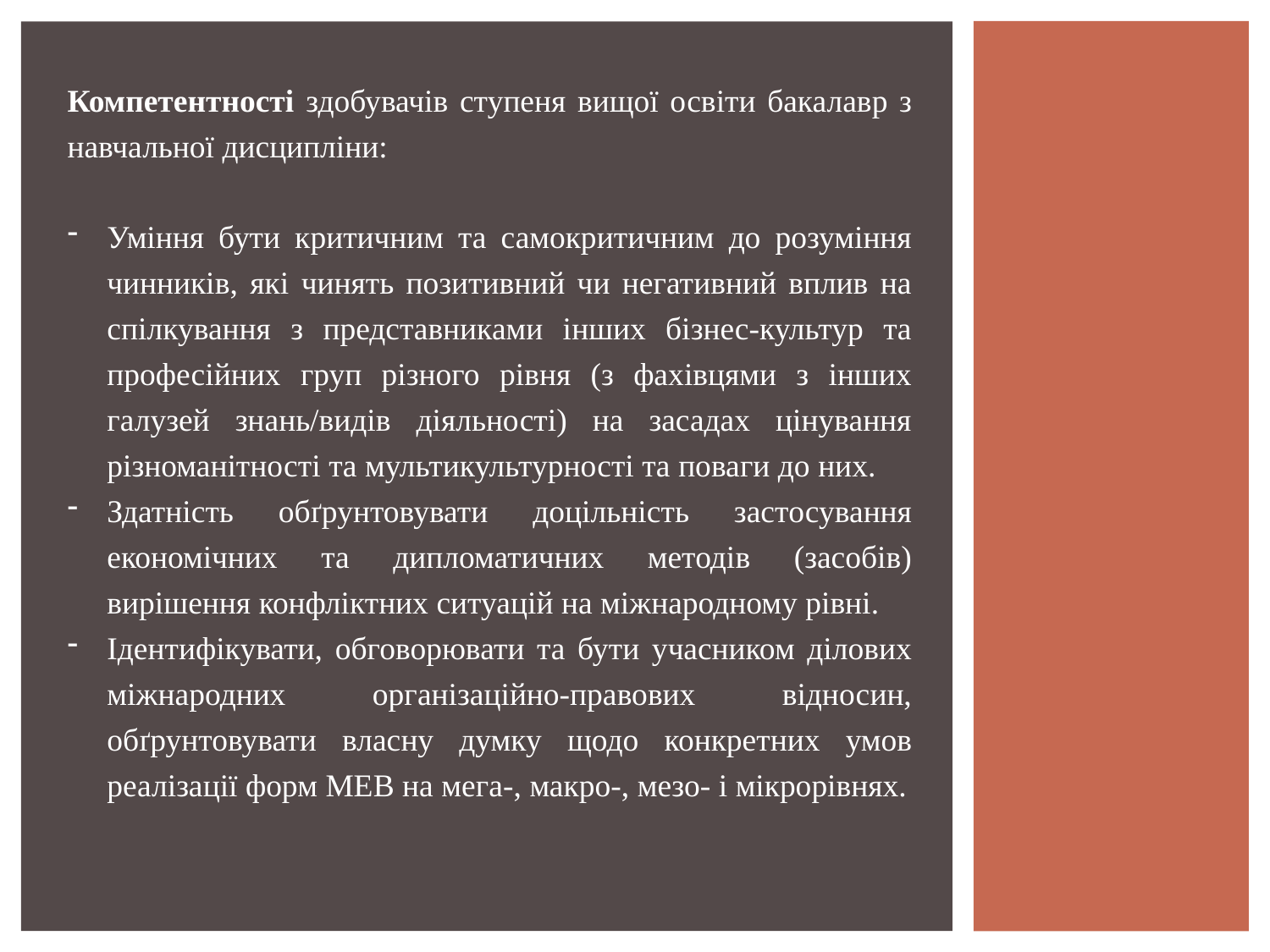

Компетентності здобувачів ступеня вищої освіти бакалавр з навчальної дисципліни:

Уміння бути критичним та самокритичним до розуміння чинників, які чинять позитивний чи негативний вплив на спілкування з представниками інших бізнес-культур та професійних груп різного рівня (з фахівцями з інших галузей знань/видів діяльності) на засадах цінування різноманітності та мультикультурності та поваги до них.
Здатність обґрунтовувати доцільність застосування економічних та дипломатичних методів (засобів) вирішення конфліктних ситуацій на міжнародному рівні.
Ідентифікувати, обговорювати та бути учасником ділових міжнародних організаційно-правових відносин, обґрунтовувати власну думку щодо конкретних умов реалізації форм МЕВ на мега-, макро-, мезо- і мікрорівнях.